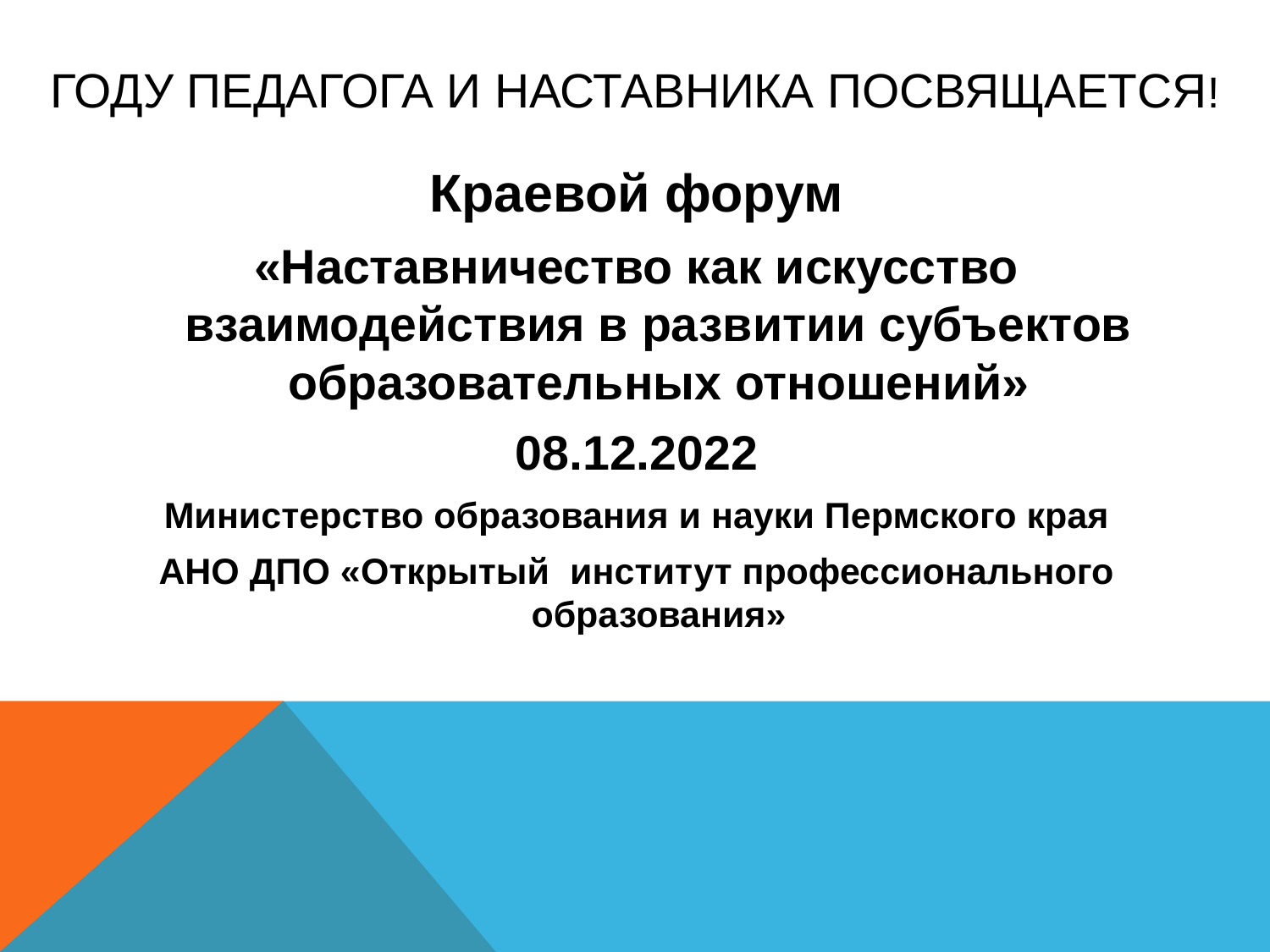

# Году педагога и наставника посвящается!
Краевой форум
«Наставничество как искусство взаимодействия в развитии субъектов образовательных отношений»
08.12.2022
Министерство образования и науки Пермского края
АНО ДПО «Открытый  институт профессионального образования»